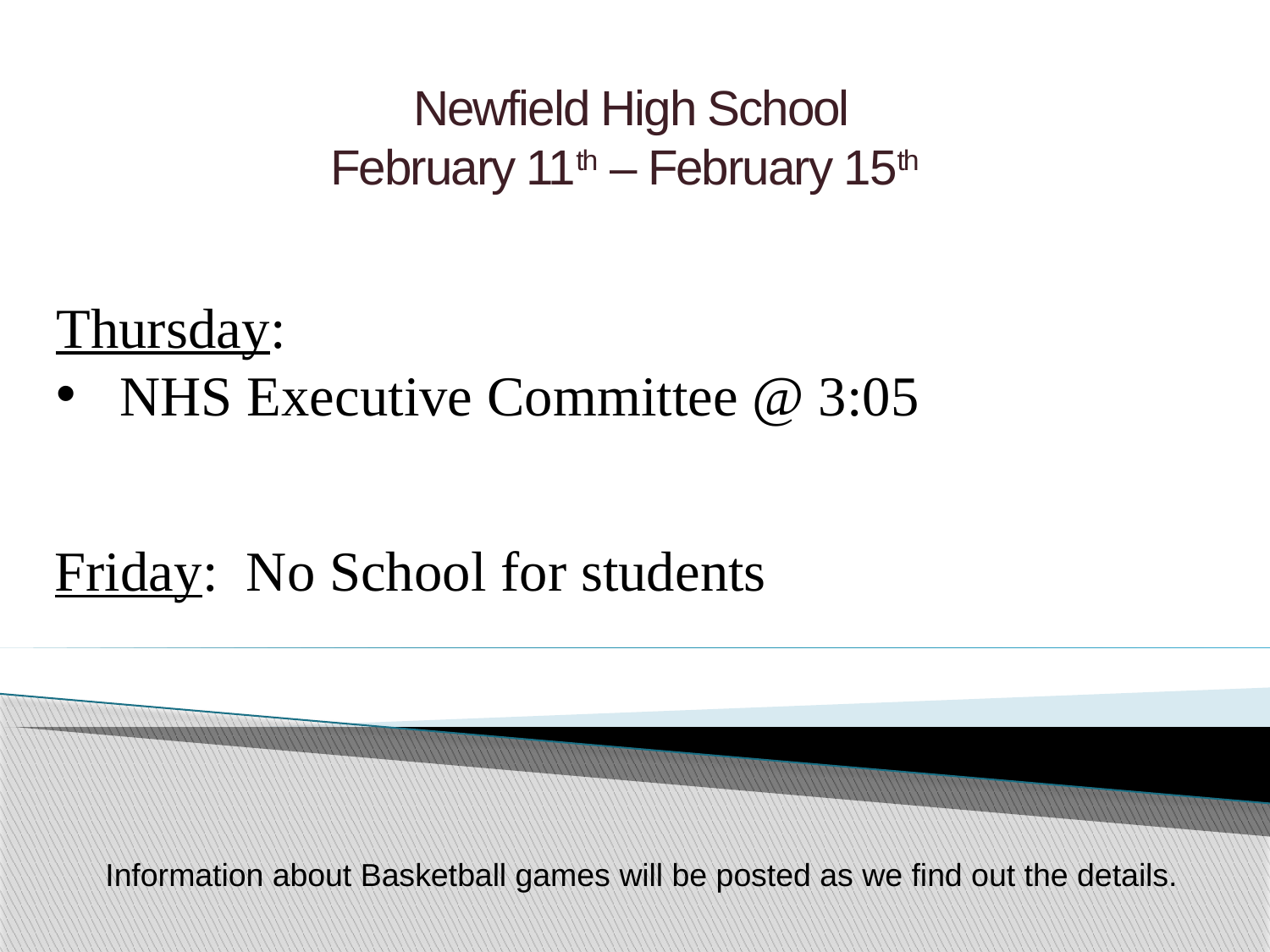

Newfield High School
February 11th – February 15th
Thursday:
NHS Executive Committee @ 3:05
Friday:  No School for students
Information about Basketball games will be posted as we find out the details.